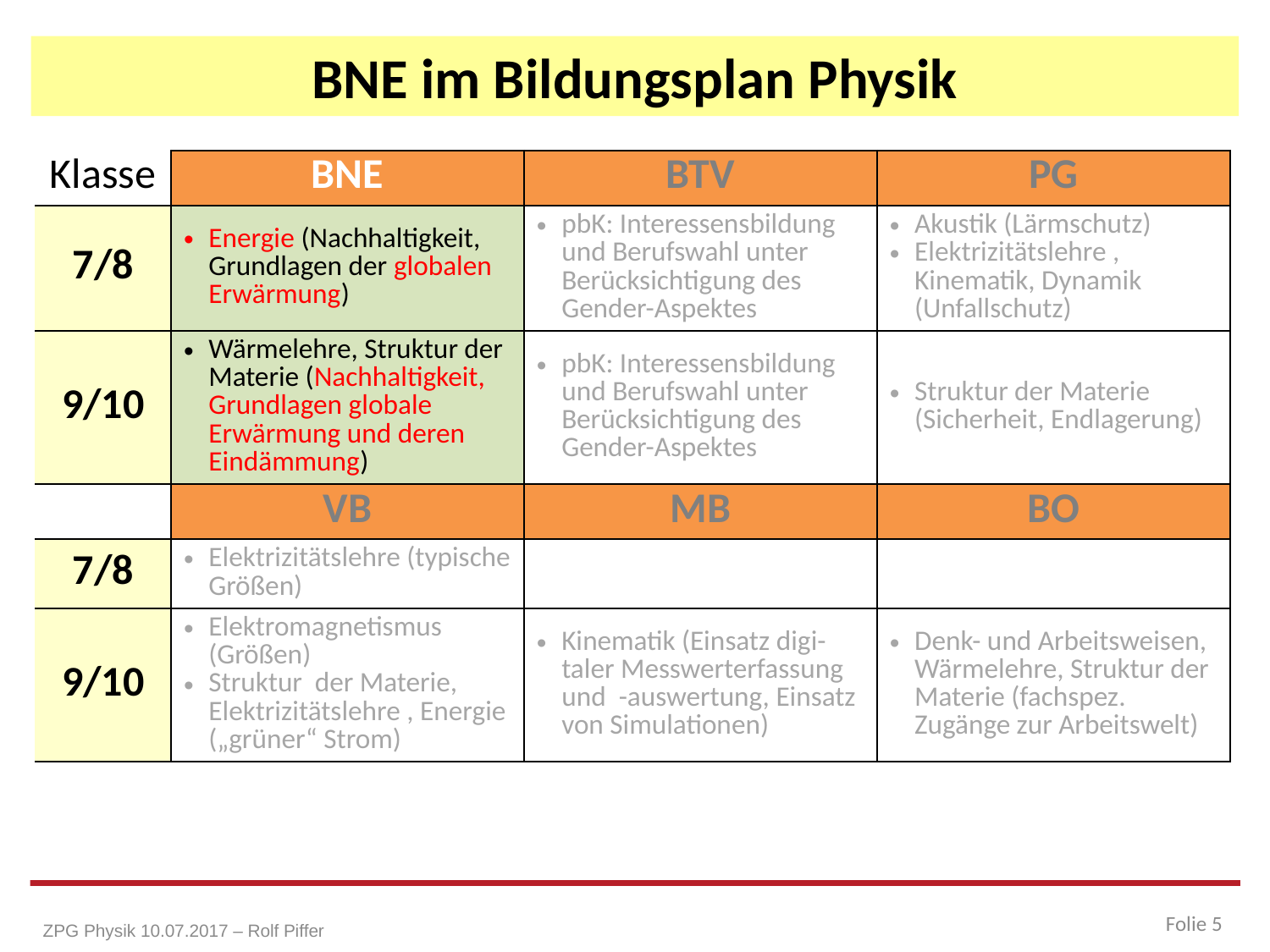

# BNE im Bildungsplan Physik
| Klasse | BNE | BTV | PG |
| --- | --- | --- | --- |
| 7/8 | Energie (Nachhaltigkeit, Grundlagen der globalen Erwärmung) | pbK: Interessensbildung und Berufswahl unter Berücksichtigung des Gender-Aspektes | Akustik (Lärmschutz) Elektrizitätslehre , Kinematik, Dynamik (Unfallschutz) |
| 9/10 | Wärmelehre, Struktur der Materie (Nachhaltigkeit, Grundlagen globale Erwärmung und deren Eindämmung) | pbK: Interessensbildung und Berufswahl unter Berücksichtigung des Gender-Aspektes | Struktur der Materie (Sicherheit, Endlagerung) |
|  | VB | MB | BO |
| 7/8 | Elektrizitätslehre (typische Größen) |  |  |
| 9/10 | Elektromagnetismus (Größen) Struktur der Materie, Elektrizitätslehre , Energie („grüner“ Strom) | Kinematik (Einsatz digi-taler Messwerterfassung und -auswertung, Einsatz von Simulationen) | Denk- und Arbeitsweisen, Wärmelehre, Struktur der Materie (fachspez. Zugänge zur Arbeitswelt) |
Folie 5
ZPG Physik 10.07.2017 – Rolf Piffer